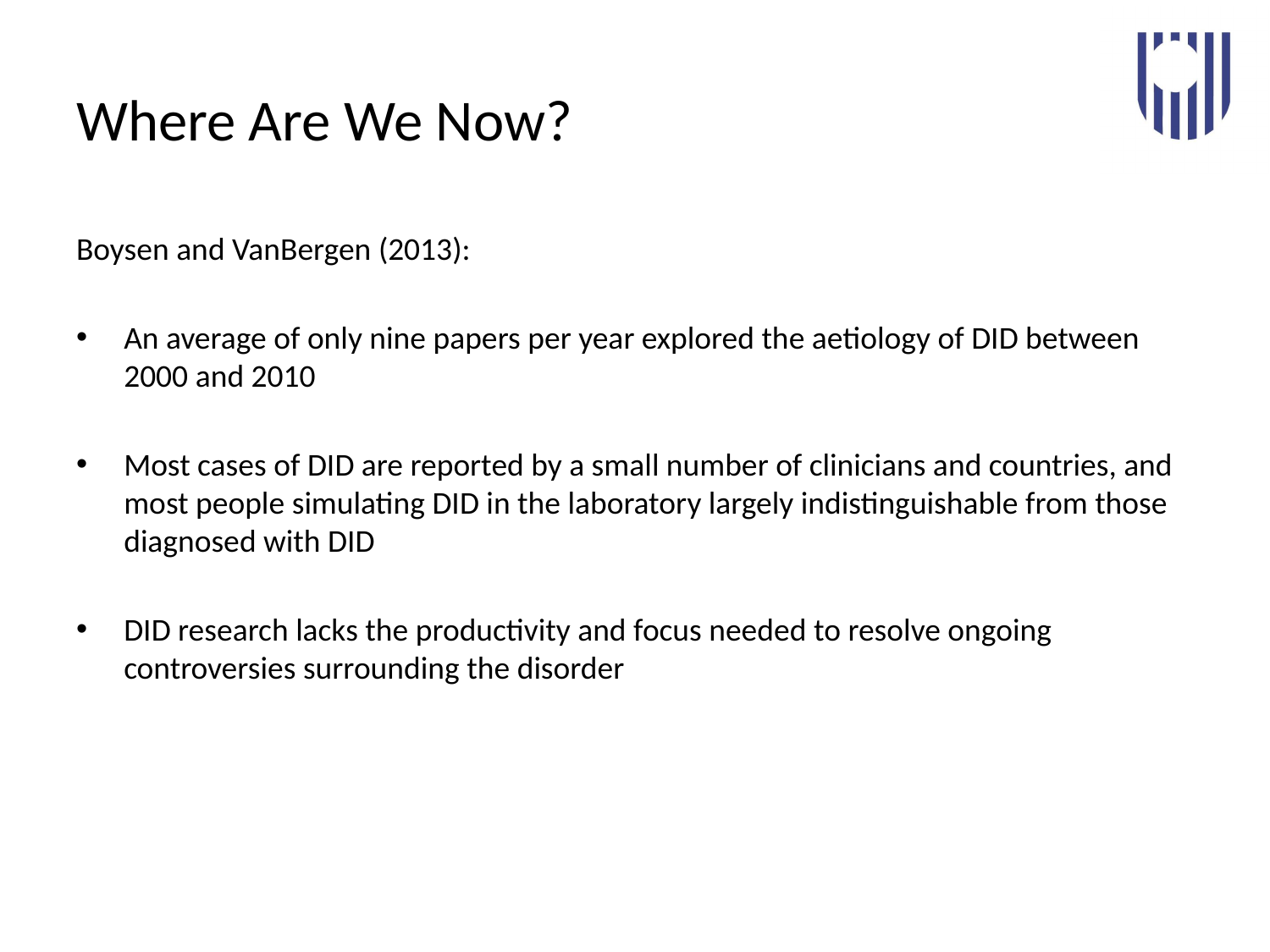

# Where Are We Now?
Boysen and VanBergen (2013):

An average of only nine papers per year explored the aetiology of DID between 2000 and 2010

Most cases of DID are reported by a small number of clinicians and countries, and most people simulating DID in the laboratory largely indistinguishable from those diagnosed with DID

DID research lacks the productivity and focus needed to resolve ongoing controversies surrounding the disorder